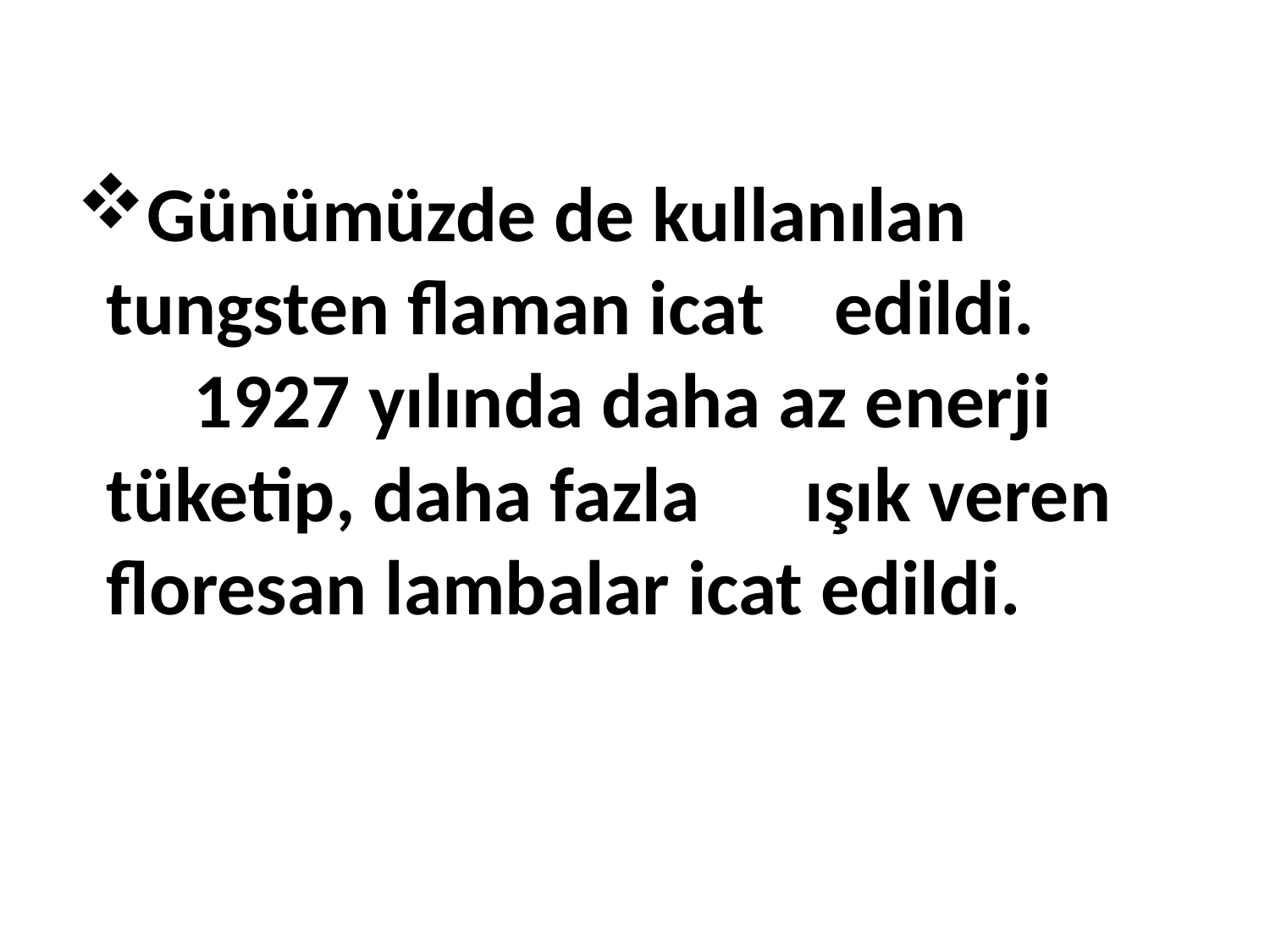

# Günümüzde de kullanılan tungsten flaman icat    edildi. 1927 yılında daha az enerji tüketip, daha fazla      ışık veren floresan lambalar icat edildi.